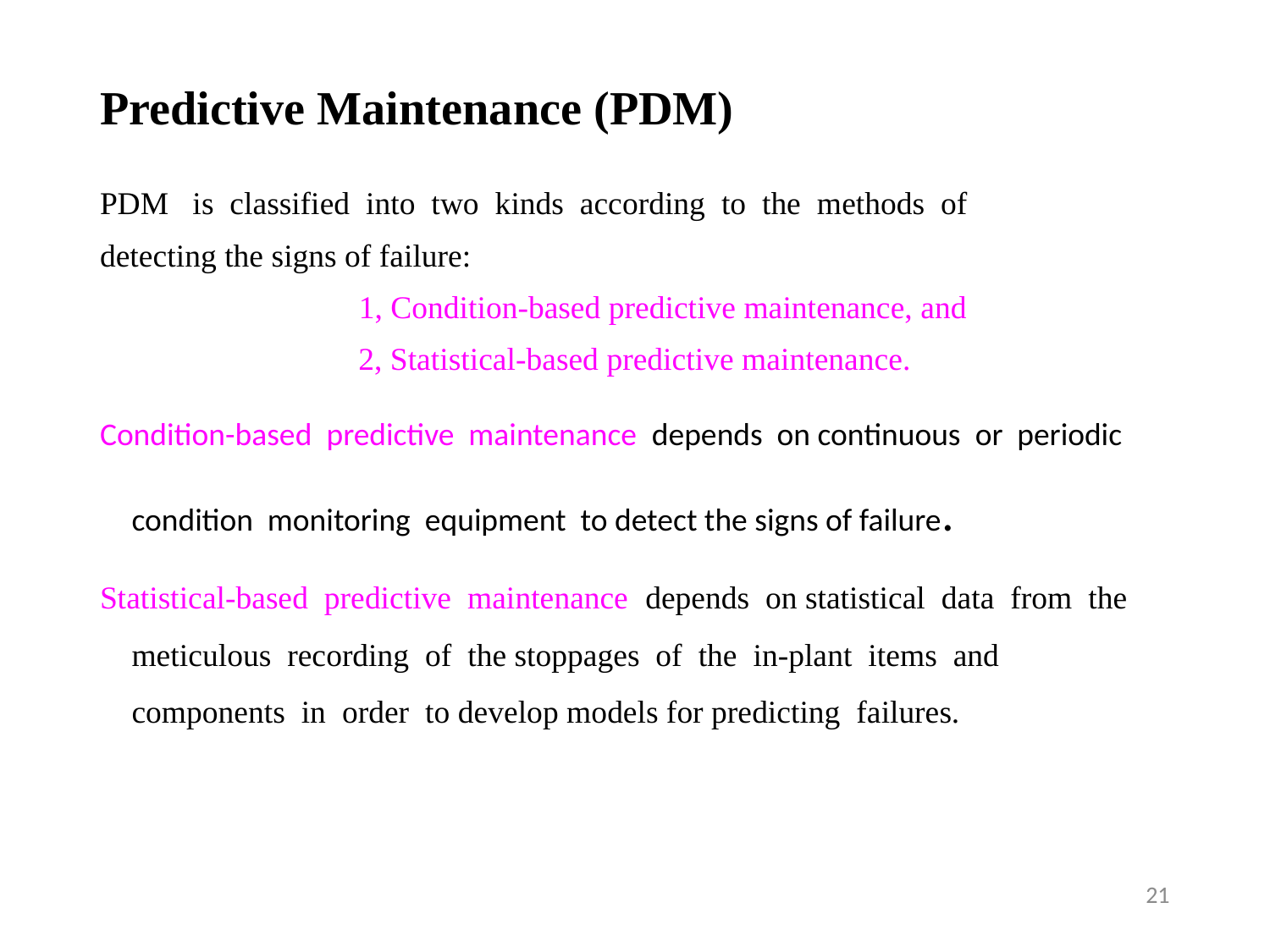

# Predictive Maintenance (PDM)
PDM   is  classified  into  two  kinds  according  to  the  methods  of
detecting the signs of failure:
        1, Condition-based predictive maintenance, and
2, Statistical-based predictive maintenance.
Condition-based  predictive  maintenance  depends  on continuous  or  periodic  condition  monitoring  equipment  to detect the signs of failure.
Statistical-based  predictive  maintenance  depends  on statistical  data  from  the  meticulous  recording  of  the stoppages  of  the  in-plant  items  and  components  in  order  to develop models for predicting  failures.
21